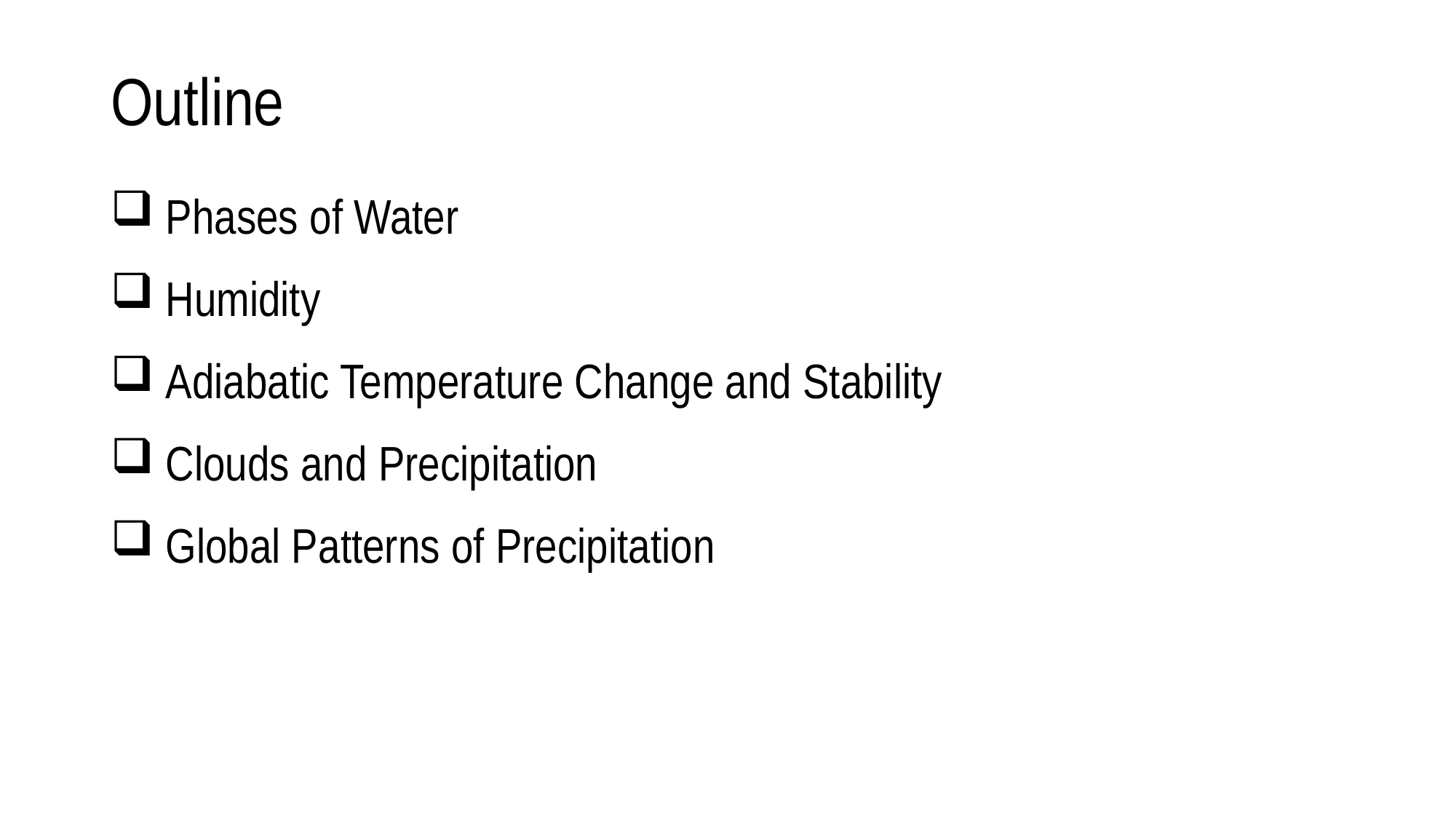

# Outline
 Phases of Water
 Humidity
 Adiabatic Temperature Change and Stability
 Clouds and Precipitation
 Global Patterns of Precipitation